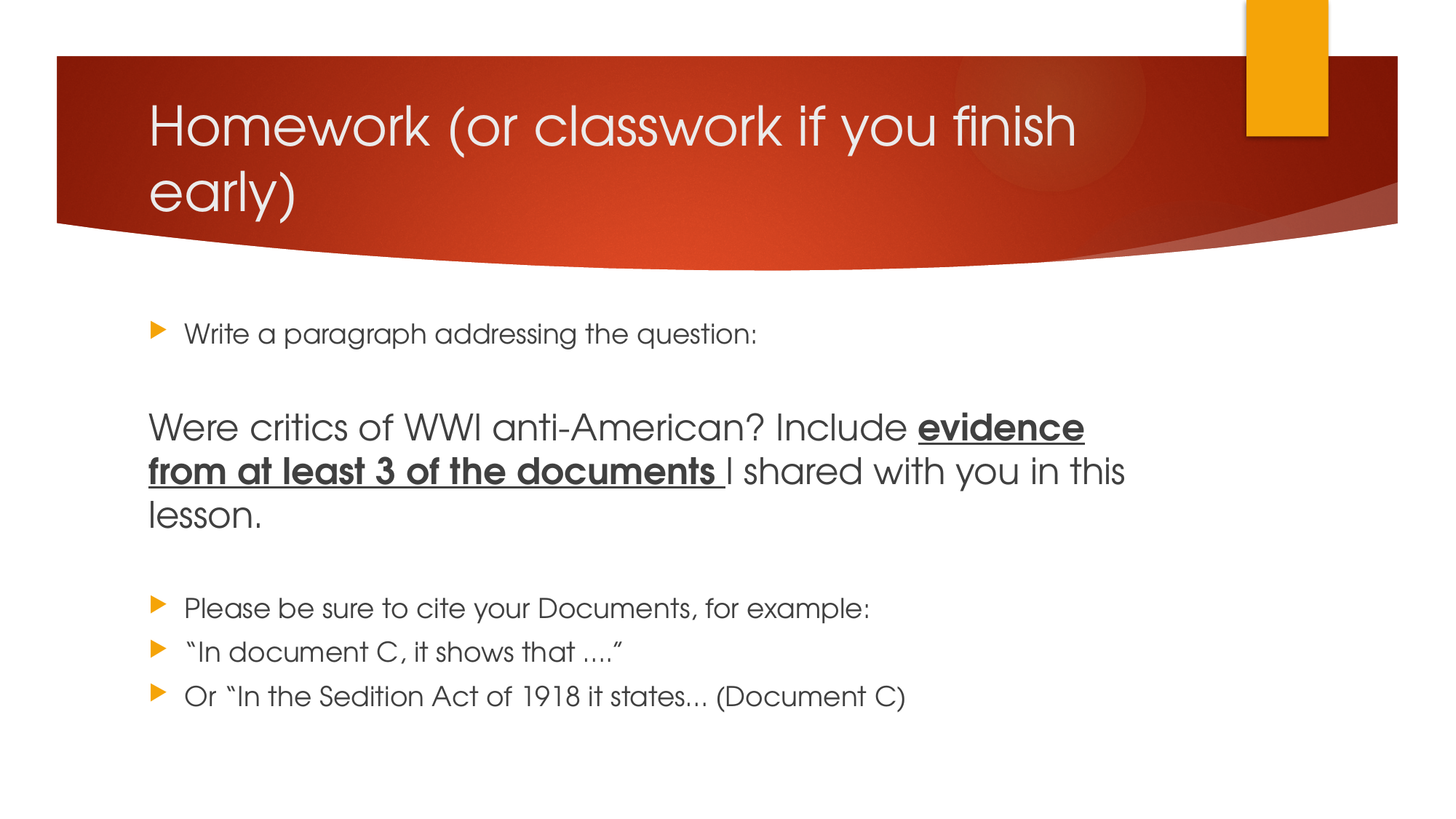

# Homework (or classwork if you finish early)
Write a paragraph addressing the question:

Were critics of WWI anti-American? Include evidence from at least 3 of the documents I shared with you in this lesson.

Please be sure to cite your Documents, for example:
“In document C, it shows that ….”
Or “In the Sedition Act of 1918 it states… (Document C)